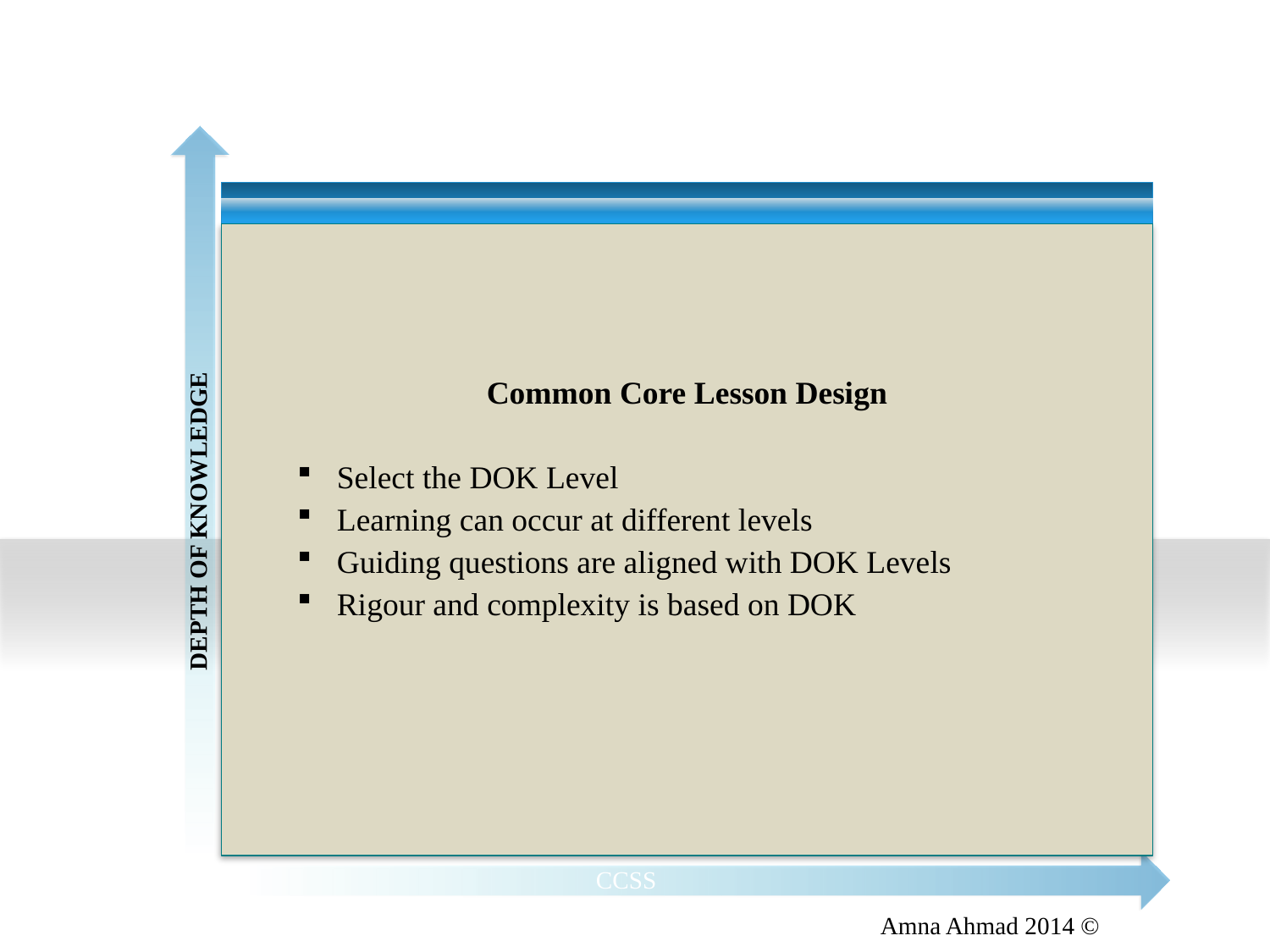

Common Core Lesson Design

Select the DOK Level
Learning can occur at different levels
Guiding questions are aligned with DOK Levels
Rigour and complexity is based on DOK

DEPTH OF KNOWLEDGE

CCSS
Amna Ahmad 2014 ©